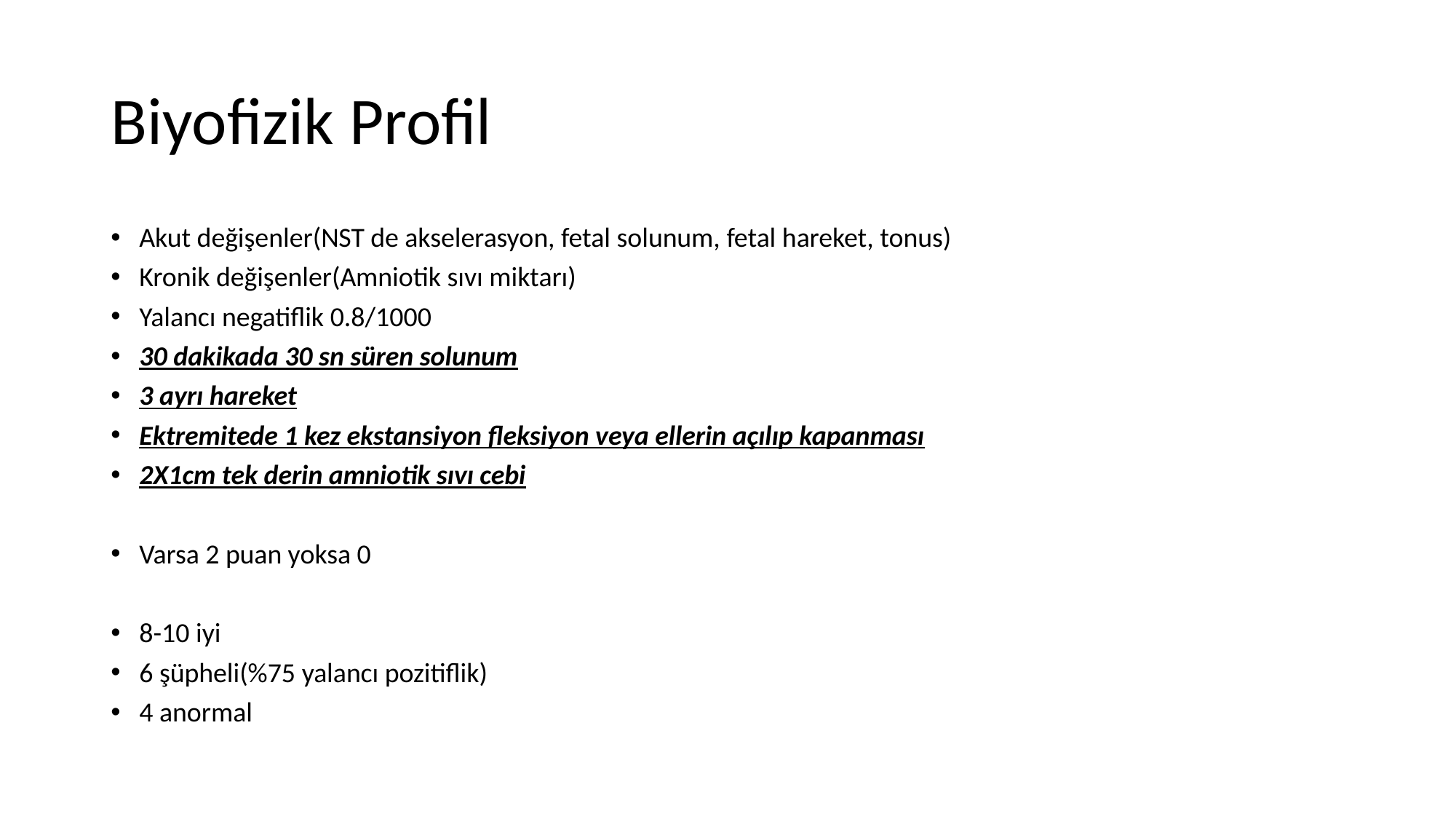

# Biyofizik Profil
Akut değişenler(NST de akselerasyon, fetal solunum, fetal hareket, tonus)
Kronik değişenler(Amniotik sıvı miktarı)
Yalancı negatiflik 0.8/1000
30 dakikada 30 sn süren solunum
3 ayrı hareket
Ektremitede 1 kez ekstansiyon fleksiyon veya ellerin açılıp kapanması
2X1cm tek derin amniotik sıvı cebi

Varsa 2 puan yoksa 0

8-10 iyi
6 şüpheli(%75 yalancı pozitiflik)
4 anormal